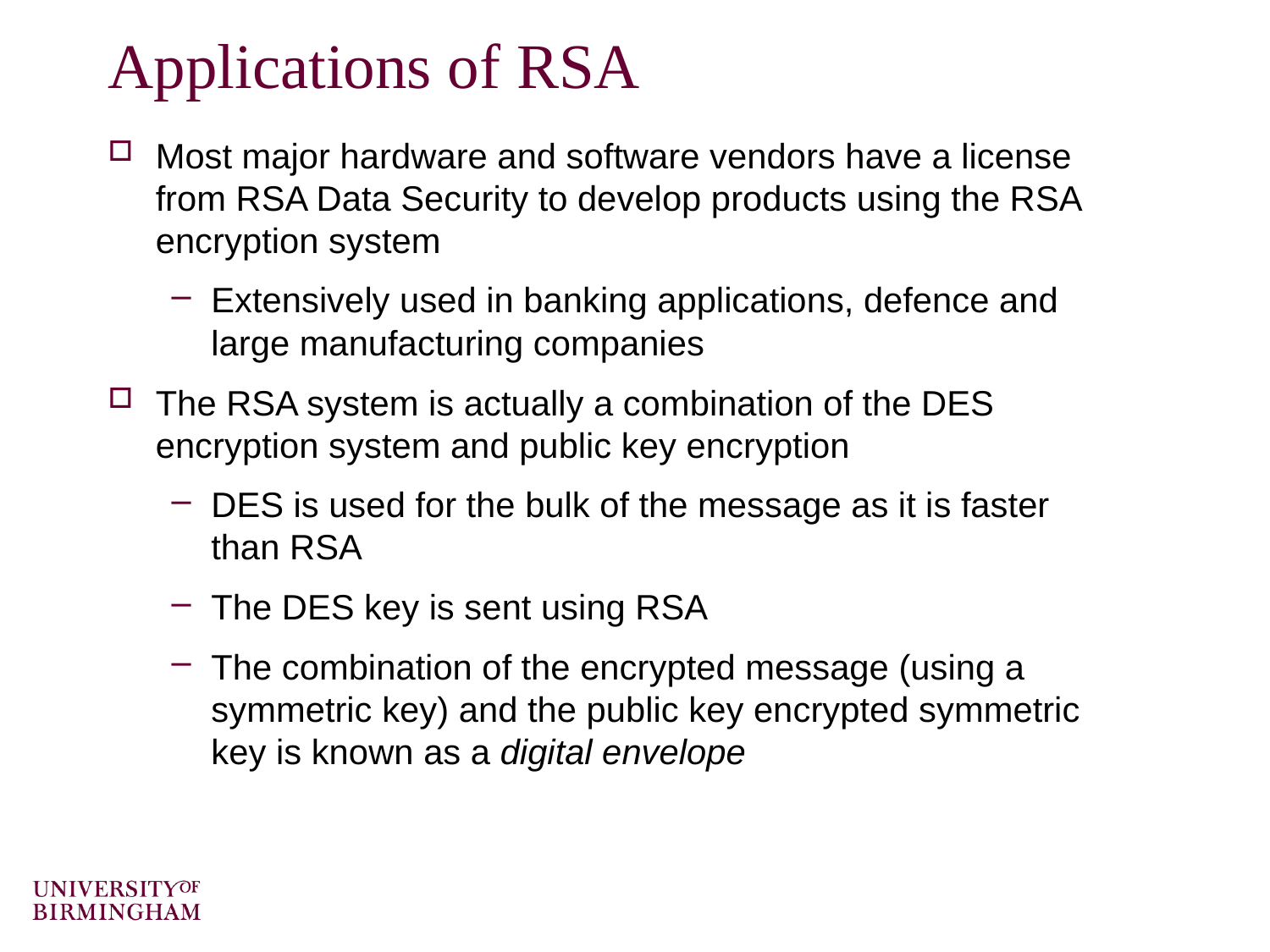

# Applications of RSA
Most major hardware and software vendors have a license from RSA Data Security to develop products using the RSA encryption system
Extensively used in banking applications, defence and large manufacturing companies
The RSA system is actually a combination of the DES encryption system and public key encryption
DES is used for the bulk of the message as it is faster than RSA
The DES key is sent using RSA
The combination of the encrypted message (using a symmetric key) and the public key encrypted symmetric key is known as a digital envelope